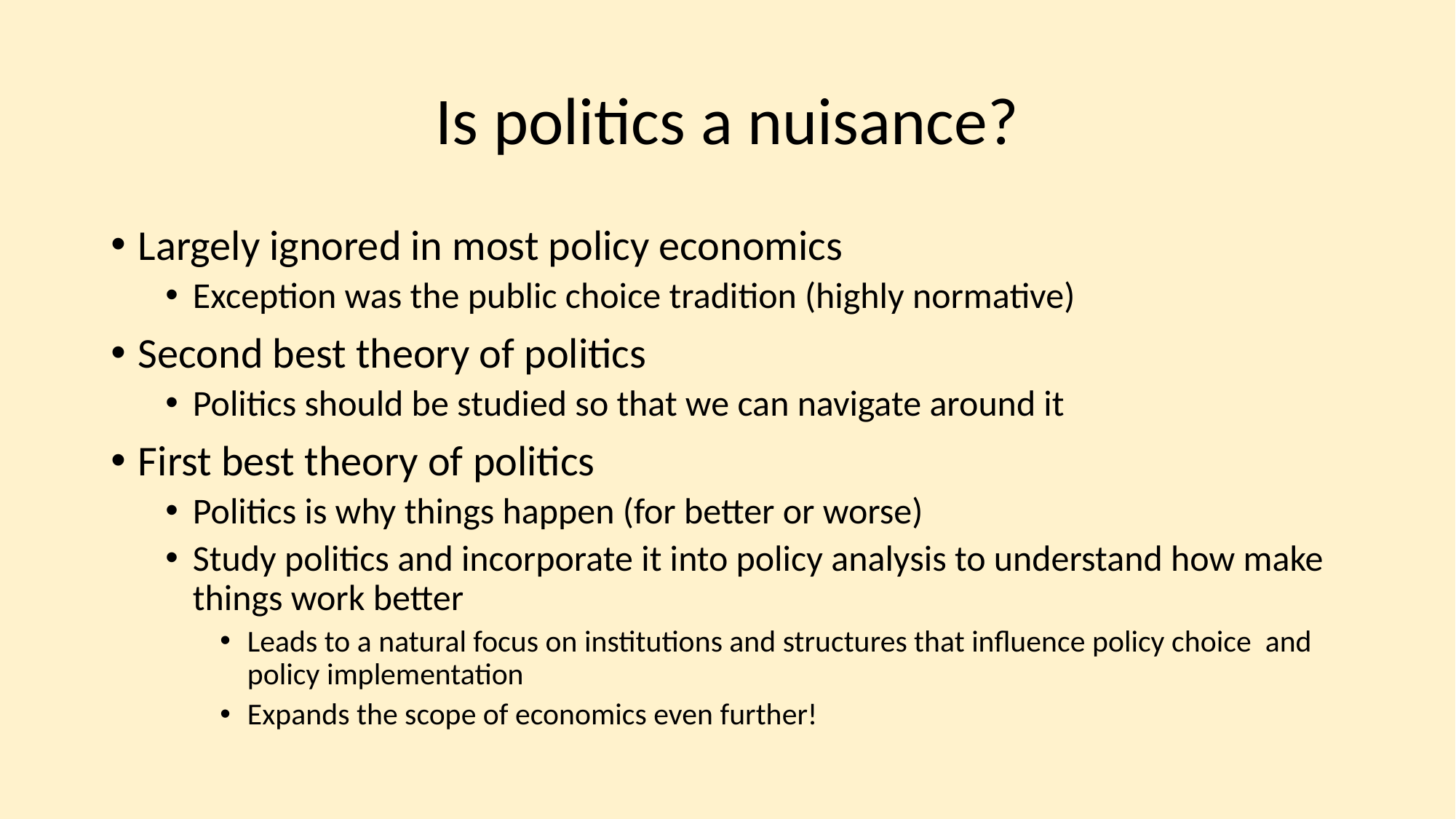

# Is politics a nuisance?
Largely ignored in most policy economics
Exception was the public choice tradition (highly normative)
Second best theory of politics
Politics should be studied so that we can navigate around it
First best theory of politics
Politics is why things happen (for better or worse)
Study politics and incorporate it into policy analysis to understand how make things work better
Leads to a natural focus on institutions and structures that influence policy choice  and policy implementation
Expands the scope of economics even further!